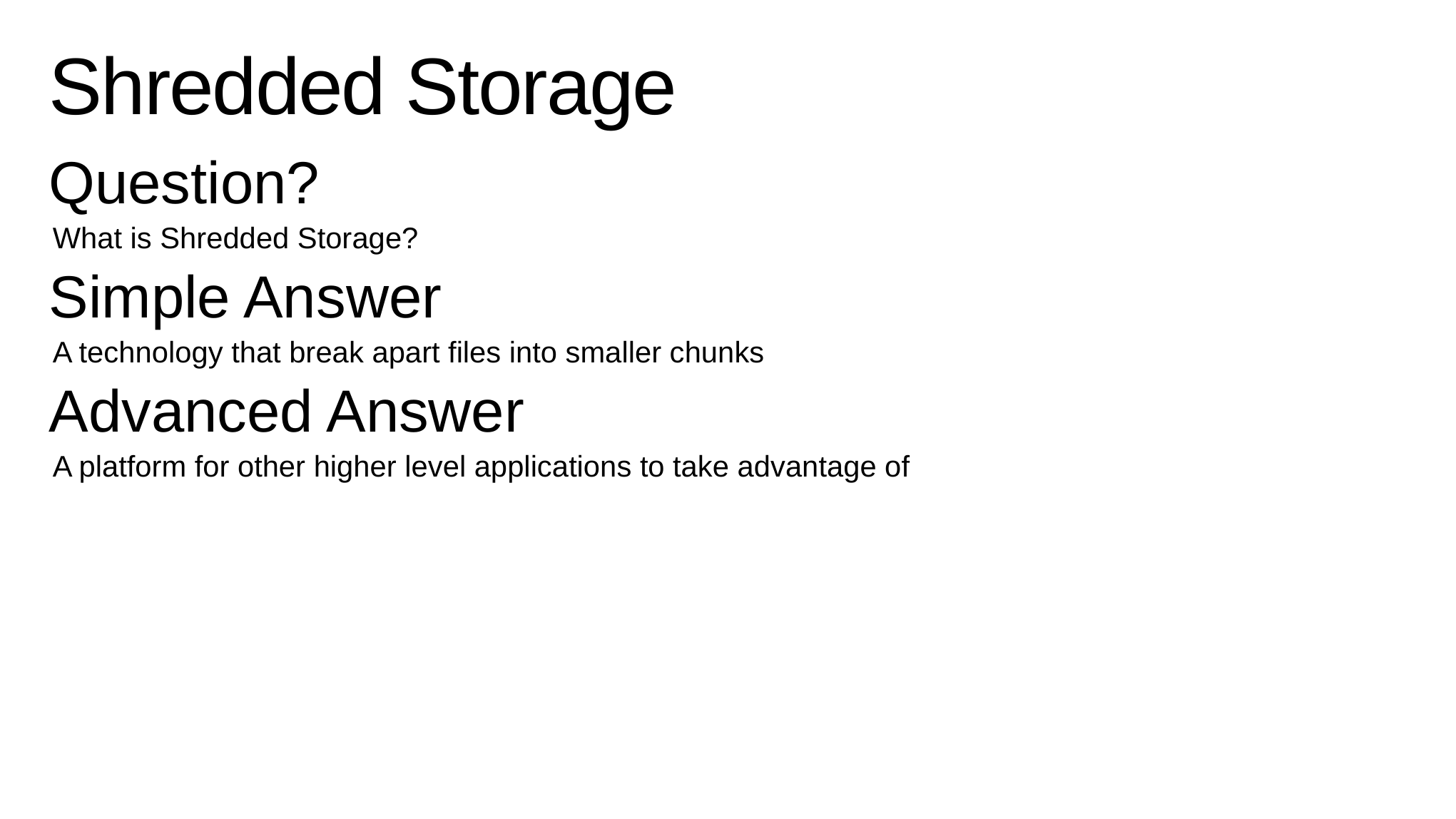

# Shredded Storage
Question?
What is Shredded Storage?
Simple Answer
A technology that break apart files into smaller chunks
Advanced Answer
A platform for other higher level applications to take advantage of